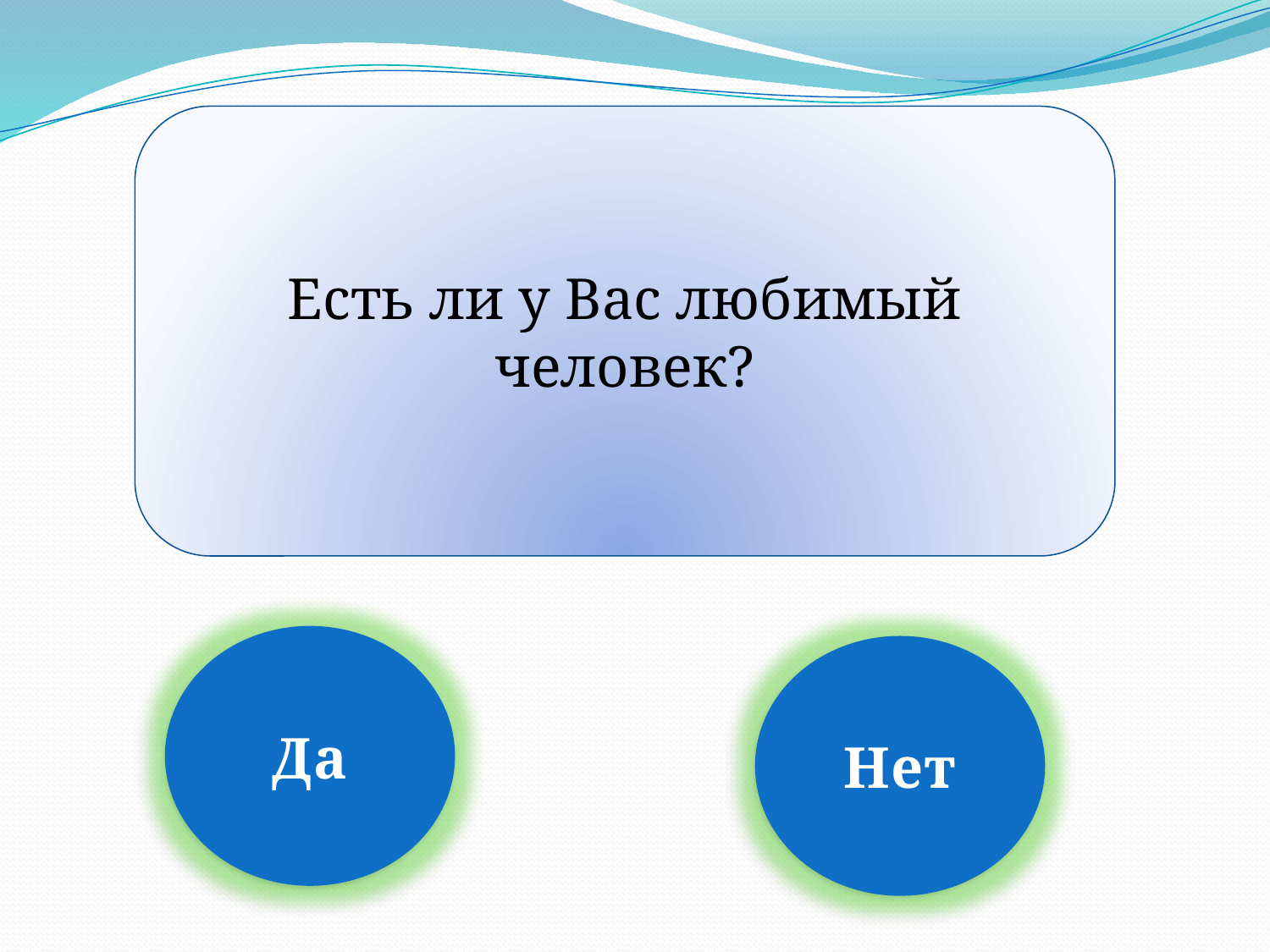

Есть ли у Вас любимый человек?
Да
Нет